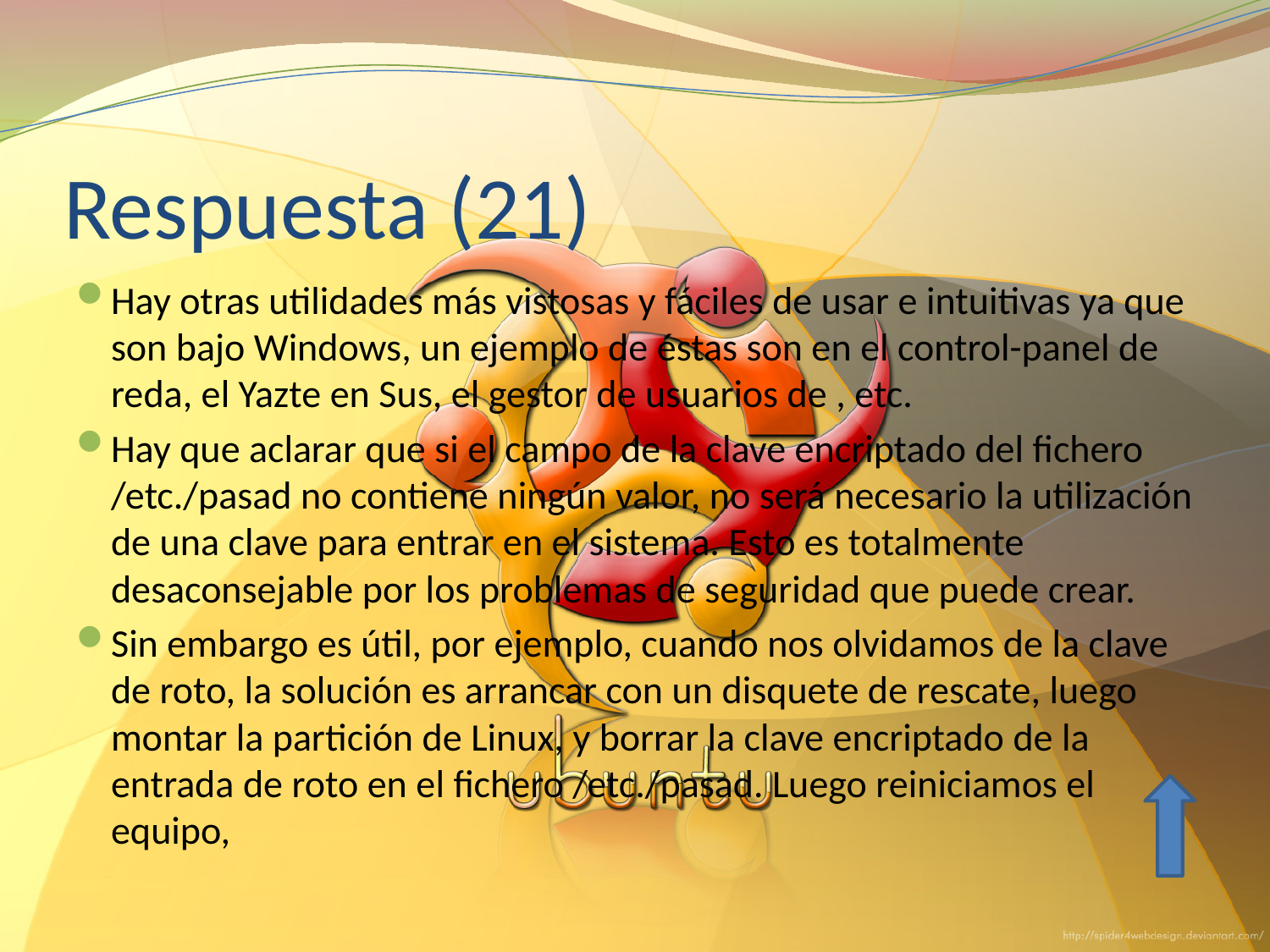

# Respuesta (21)
Hay otras utilidades más vistosas y fáciles de usar e intuitivas ya que son bajo Windows, un ejemplo de éstas son en el control-panel de reda, el Yazte en Sus, el gestor de usuarios de , etc.
Hay que aclarar que si el campo de la clave encriptado del fichero /etc./pasad no contiene ningún valor, no será necesario la utilización de una clave para entrar en el sistema. Esto es totalmente desaconsejable por los problemas de seguridad que puede crear.
Sin embargo es útil, por ejemplo, cuando nos olvidamos de la clave de roto, la solución es arrancar con un disquete de rescate, luego montar la partición de Linux, y borrar la clave encriptado de la entrada de roto en el fichero /etc./pasad. Luego reiniciamos el equipo,